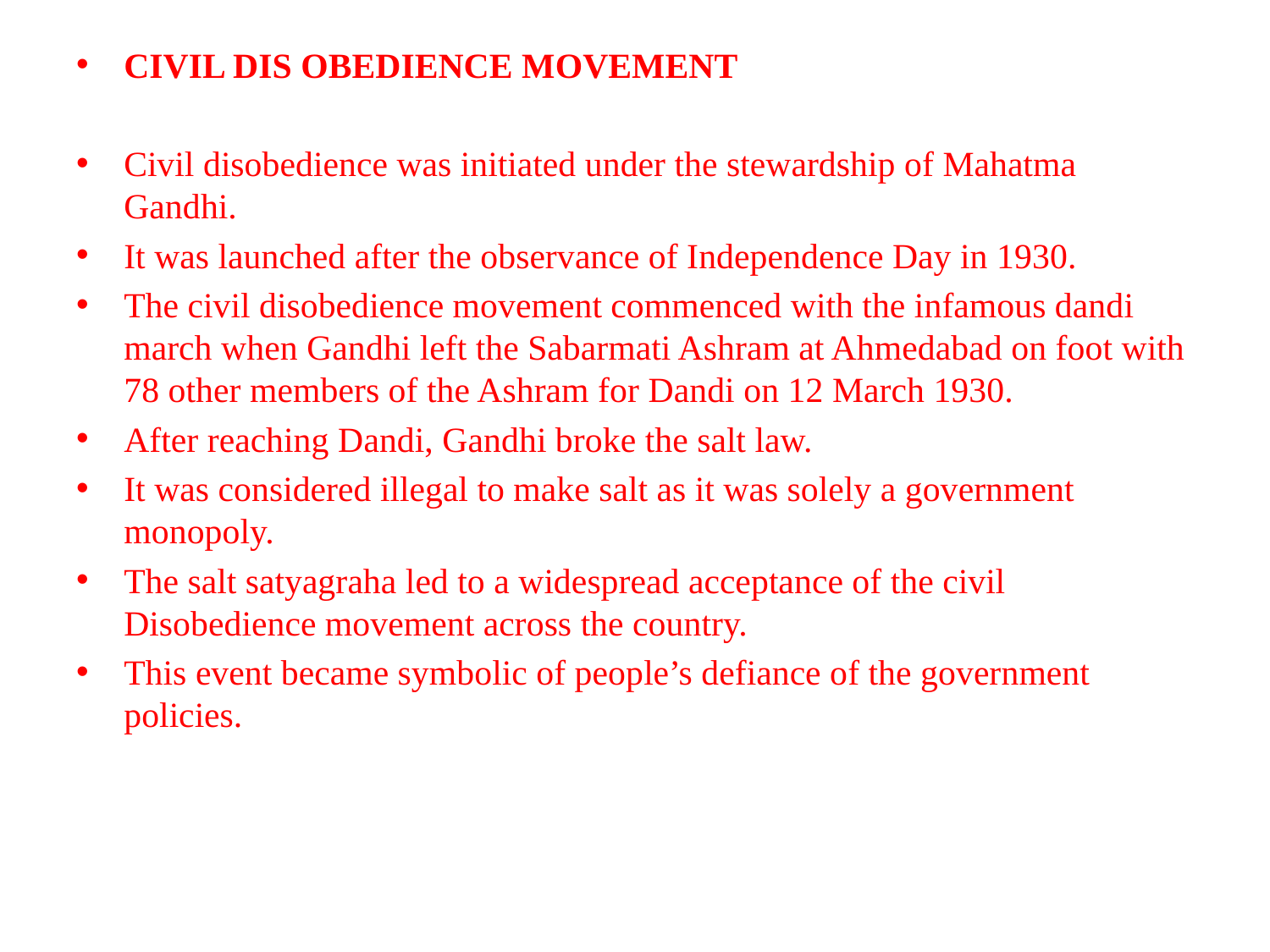

CIVIL DIS OBEDIENCE MOVEMENT

Civil disobedience was initiated under the stewardship of Mahatma Gandhi.
It was launched after the observance of Independence Day in 1930.
The civil disobedience movement commenced with the infamous dandi march when Gandhi left the Sabarmati Ashram at Ahmedabad on foot with 78 other members of the Ashram for Dandi on 12 March 1930.
After reaching Dandi, Gandhi broke the salt law.
It was considered illegal to make salt as it was solely a government monopoly.
The salt satyagraha led to a widespread acceptance of the civil Disobedience movement across the country.
This event became symbolic of people’s defiance of the government policies.